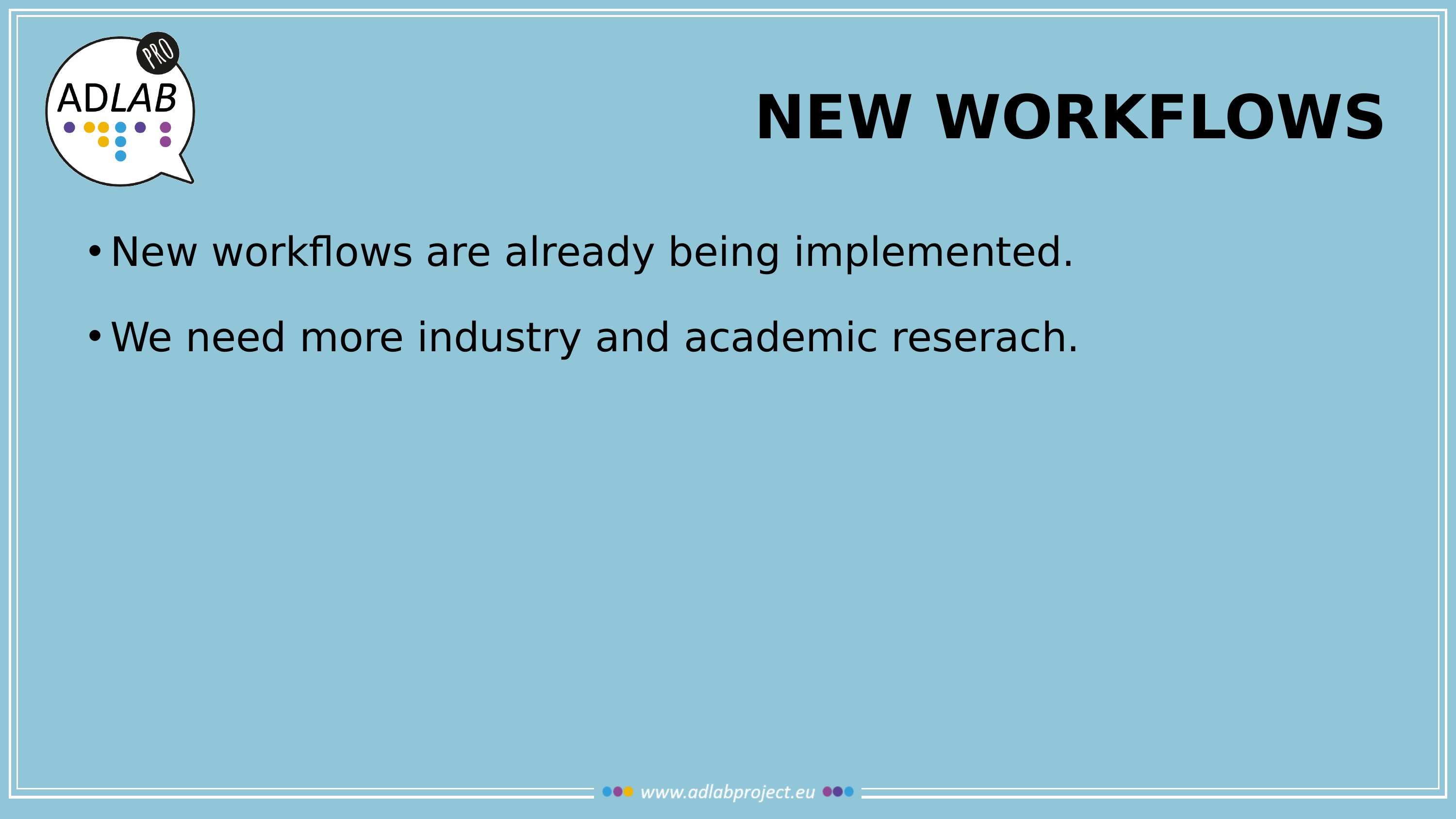

# New workflows
New workflows are already being implemented.
We need more industry and academic reserach.